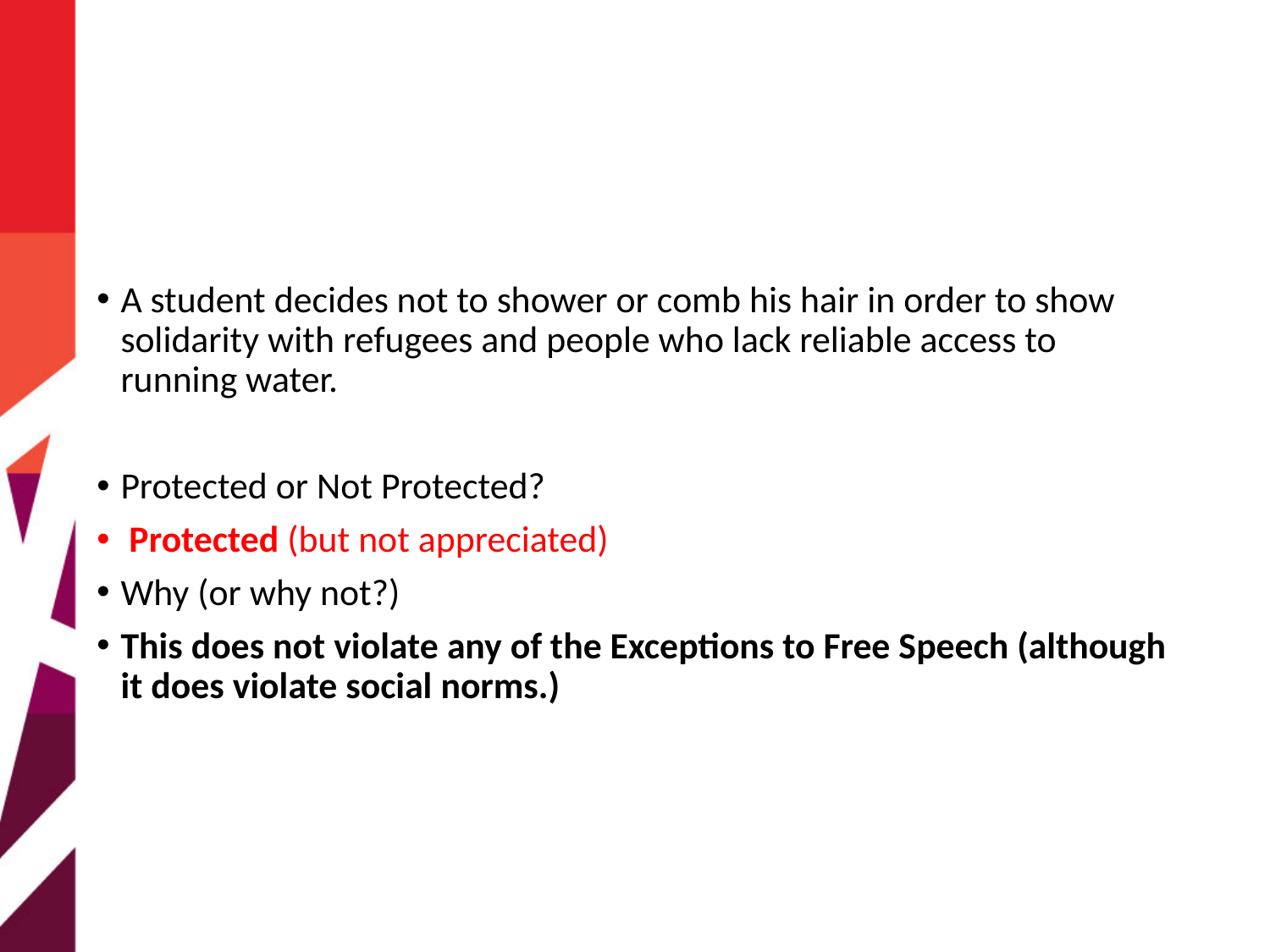

A student decides not to shower or comb his hair in order to show solidarity with refugees and people who lack reliable access to running water.

Protected or Not Protected?
 Protected (but not appreciated)
Why (or why not?)
This does not violate any of the Exceptions to Free Speech (although it does violate social norms.)